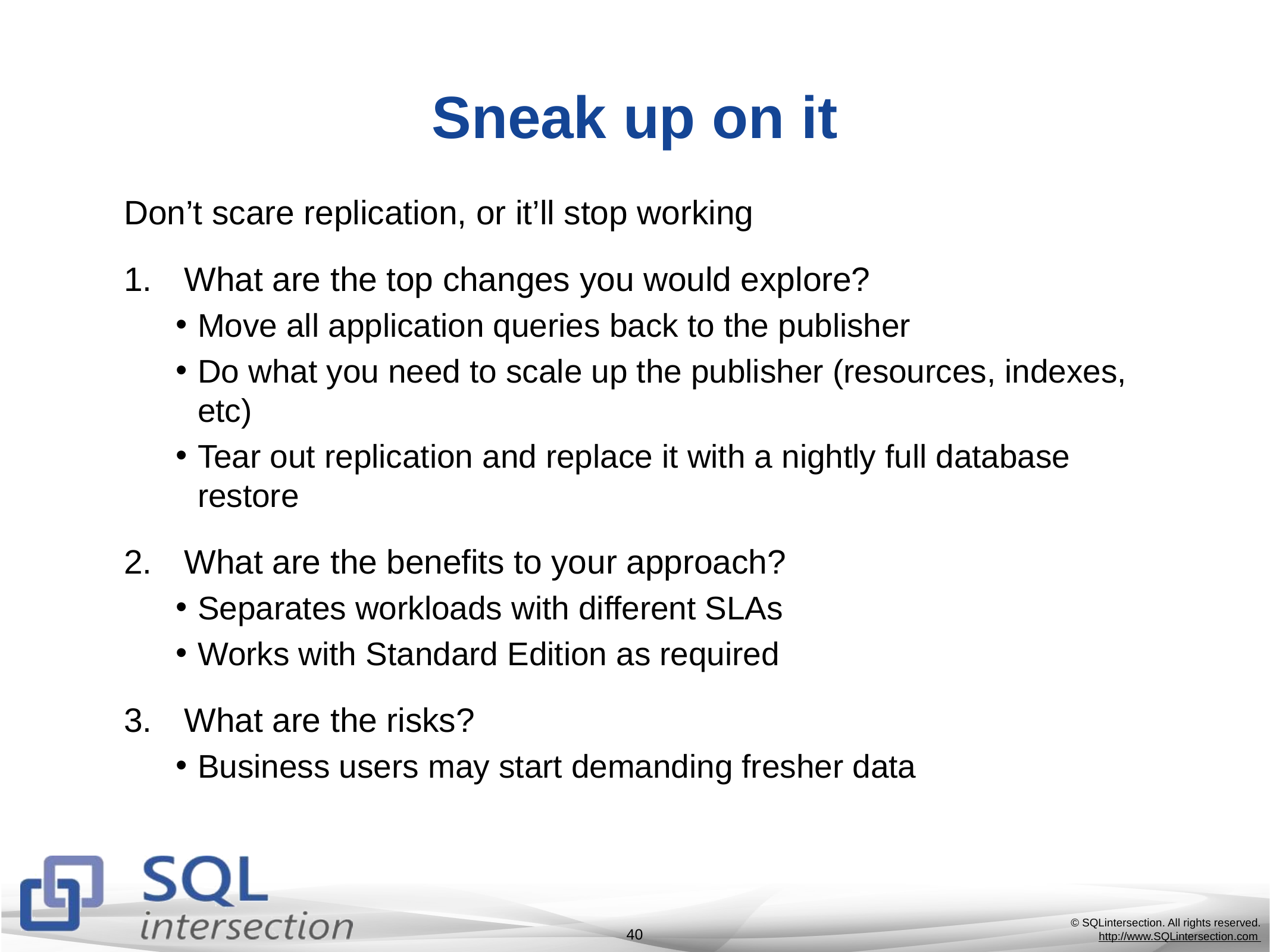

# Sneak up on it
Don’t scare replication, or it’ll stop working
What are the top changes you would explore?
Move all application queries back to the publisher
Do what you need to scale up the publisher (resources, indexes, etc)
Tear out replication and replace it with a nightly full database restore
What are the benefits to your approach?
Separates workloads with different SLAs
Works with Standard Edition as required
What are the risks?
Business users may start demanding fresher data